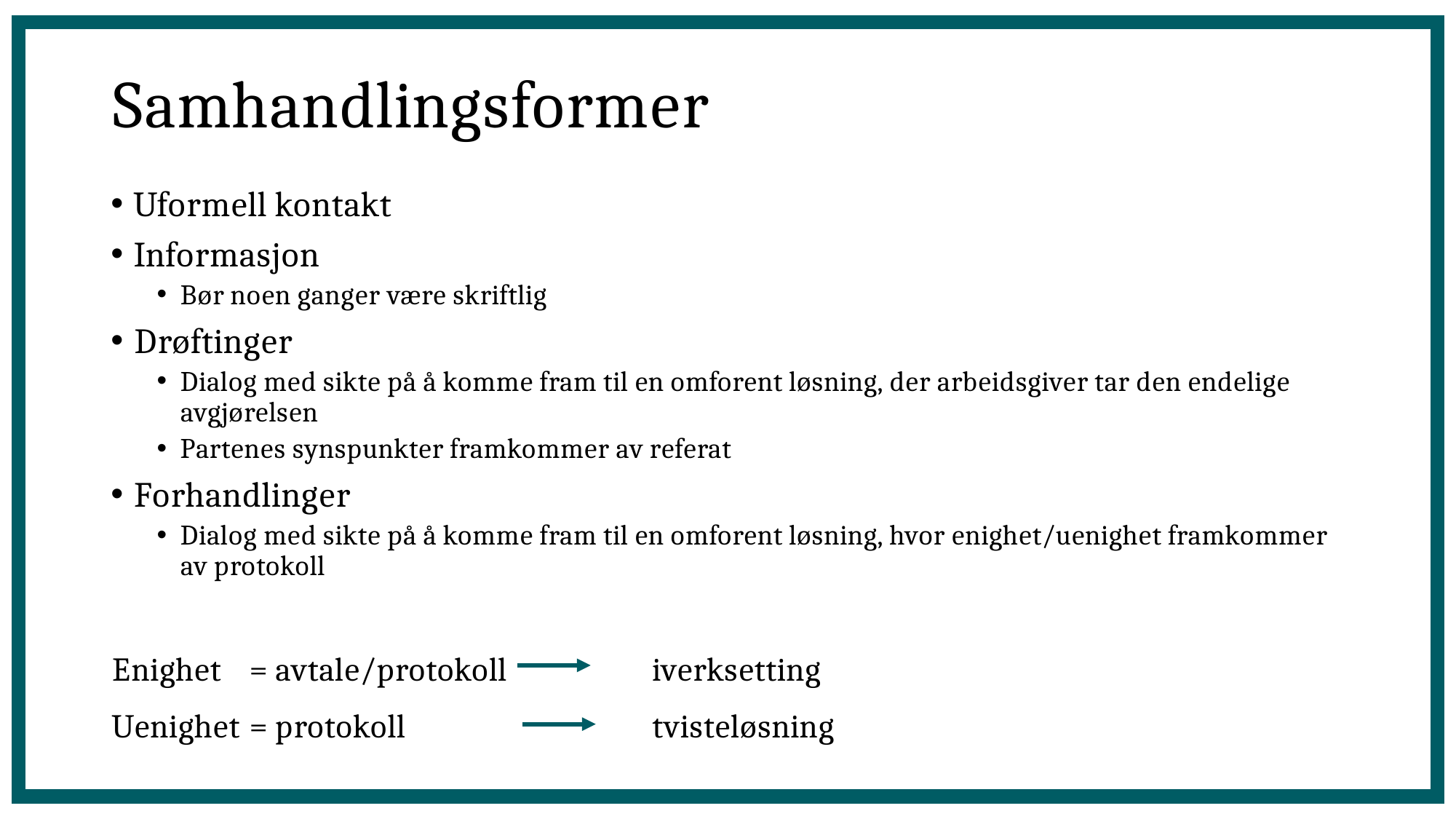

# Samhandlingsformer
Uformell kontakt
Informasjon
Bør noen ganger være skriftlig
Drøftinger
Dialog med sikte på å komme fram til en omforent løsning, der arbeidsgiver tar den endelige avgjørelsen
Partenes synspunkter framkommer av referat
Forhandlinger
Dialog med sikte på å komme fram til en omforent løsning, hvor enighet/uenighet framkommer av protokoll
Enighet 	= avtale/protokoll
Uenighet	= protokoll
iverksetting
tvisteløsning